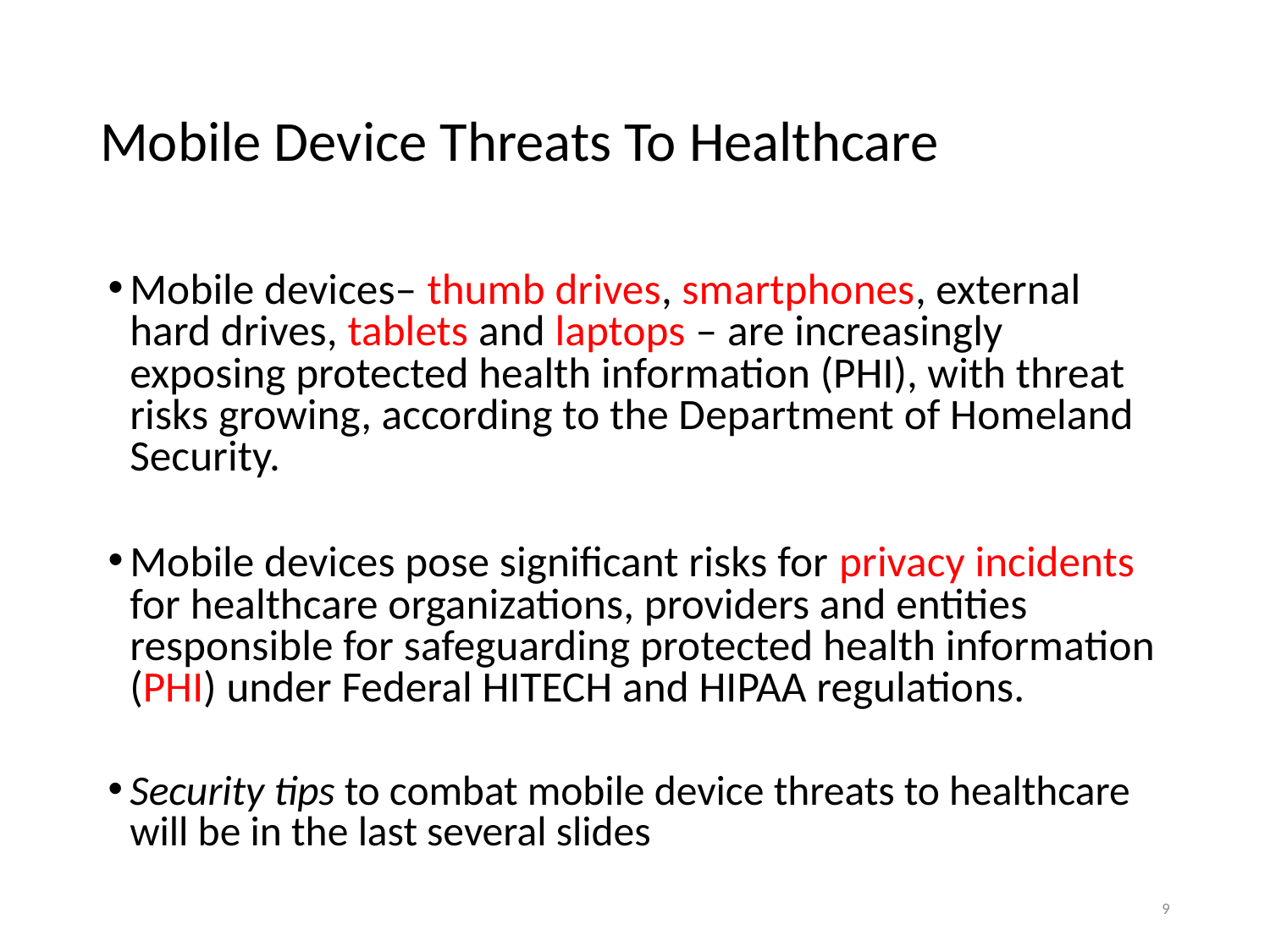

# Mobile Device Threats To Healthcare

Mobile devices– thumb drives, smartphones, external hard drives, tablets and laptops – are increasingly exposing protected health information (PHI), with threat risks growing, according to the Department of Homeland Security.

Mobile devices pose significant risks for privacy incidents for healthcare organizations, providers and entities responsible for safeguarding protected health information (PHI) under Federal HITECH and HIPAA regulations.

Security tips to combat mobile device threats to healthcare will be in the last several slides

9